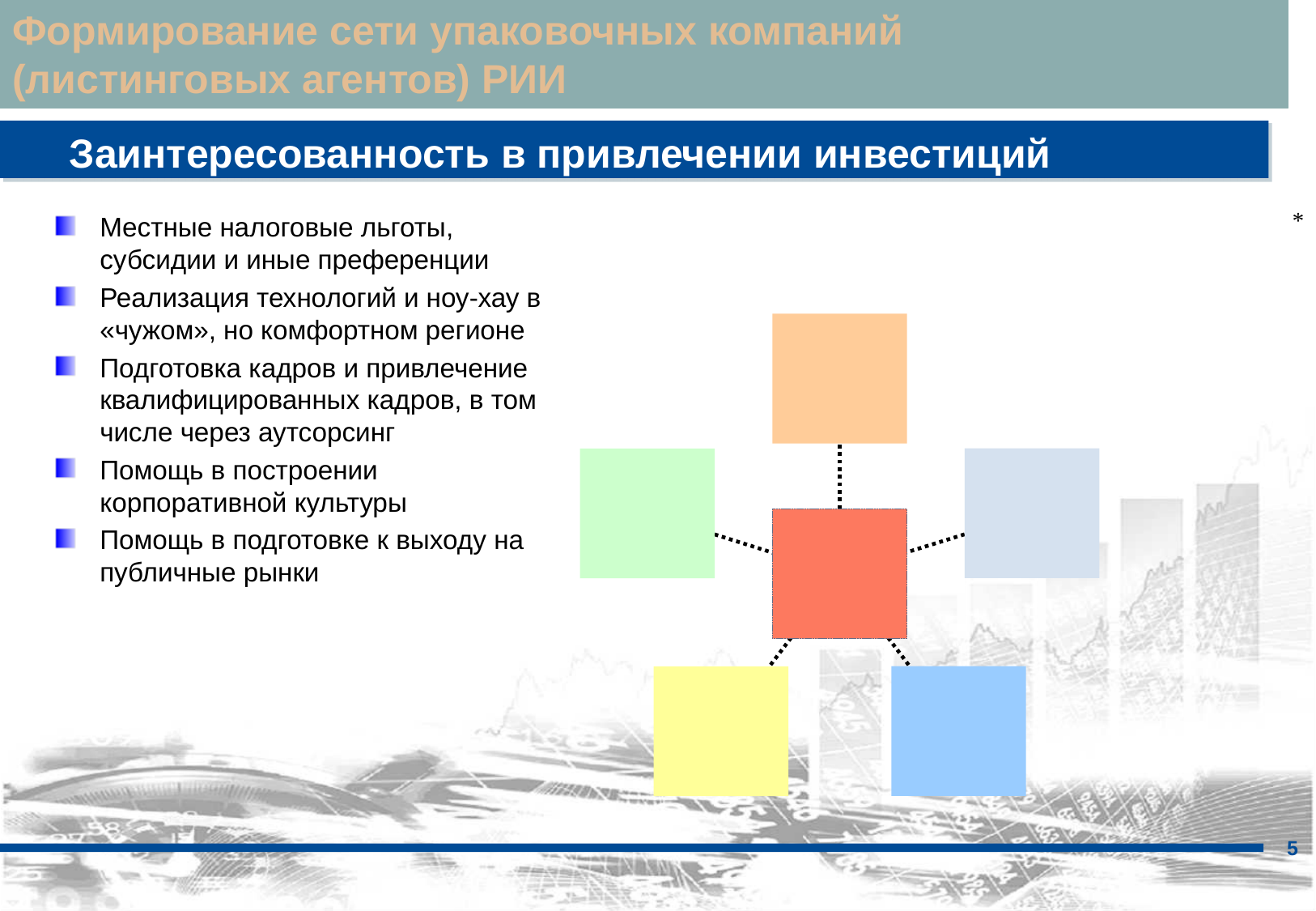

Формирование сети упаковочных компаний
(листинговых агентов) РИИ
Заинтересованность в привлечении инвестиций
	*
Местные налоговые льготы, субсидии и иные преференции
Реализация технологий и ноу-хау в «чужом», но комфортном регионе
Подготовка кадров и привлечение квалифицированных кадров, в том числе через аутсорсинг
Помощь в построении корпоративной культуры
Помощь в подготовке к выходу на публичные рынки

5